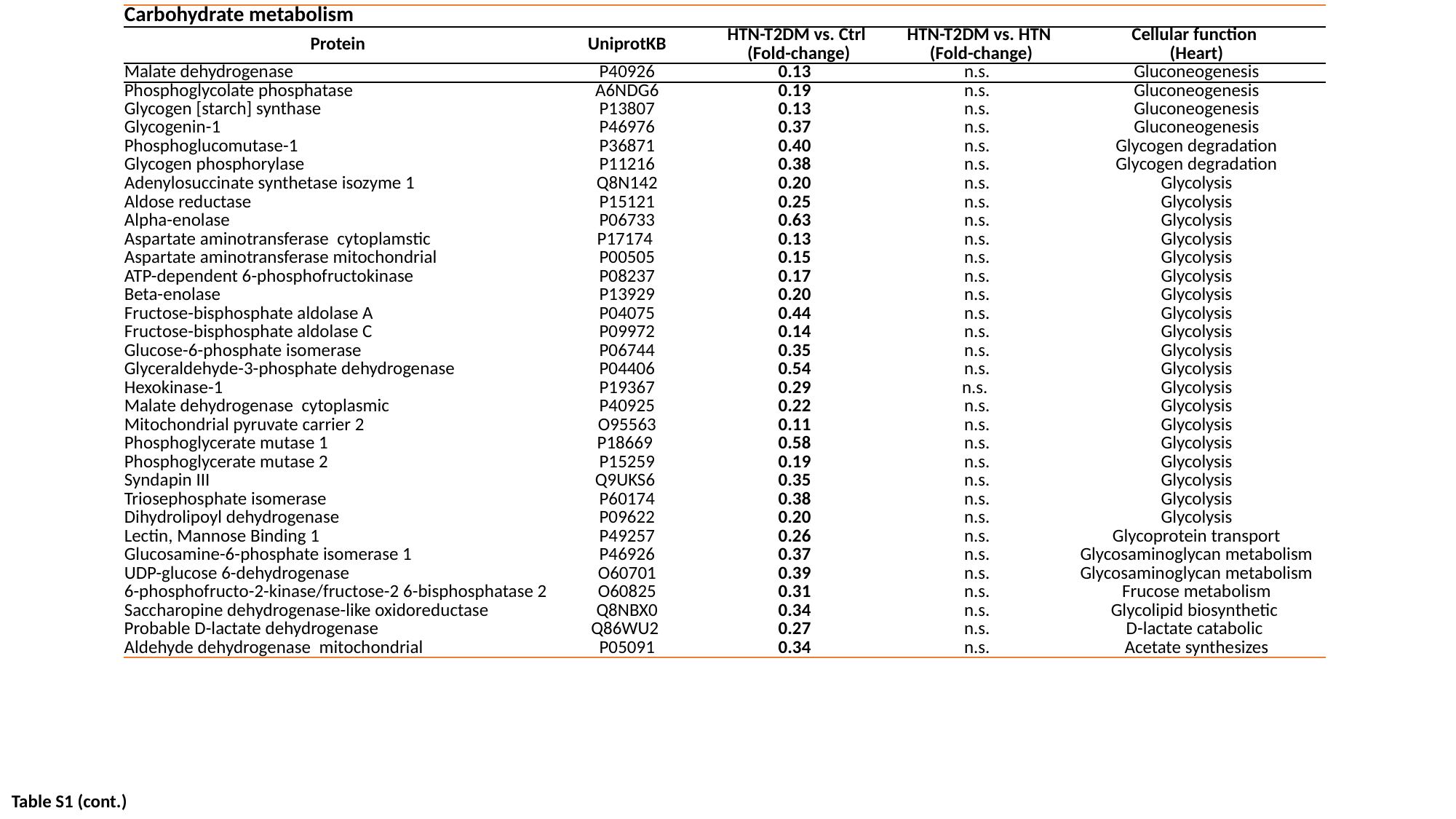

| Carbohydrate metabolism |  |  |  |  |
| --- | --- | --- | --- | --- |
| Protein | UniprotKB | HTN-T2DM vs. Ctrl (Fold-change) | HTN-T2DM vs. HTN (Fold-change) | Cellular function (Heart) |
| Malate dehydrogenase | P40926 | 0.13 | n.s. | Gluconeogenesis |
| Phosphoglycolate phosphatase | A6NDG6 | 0.19 | n.s. | Gluconeogenesis |
| Glycogen [starch] synthase | P13807 | 0.13 | n.s. | Gluconeogenesis |
| Glycogenin-1 | P46976 | 0.37 | n.s. | Gluconeogenesis |
| Phosphoglucomutase-1 | P36871 | 0.40 | n.s. | Glycogen degradation |
| Glycogen phosphorylase | P11216 | 0.38 | n.s. | Glycogen degradation |
| Adenylosuccinate synthetase isozyme 1 | Q8N142 | 0.20 | n.s. | Glycolysis |
| Aldose reductase | P15121 | 0.25 | n.s. | Glycolysis |
| Alpha-enolase | P06733 | 0.63 | n.s. | Glycolysis |
| Aspartate aminotransferase cytoplamstic | P17174 | 0.13 | n.s. | Glycolysis |
| Aspartate aminotransferase mitochondrial | P00505 | 0.15 | n.s. | Glycolysis |
| ATP-dependent 6-phosphofructokinase | P08237 | 0.17 | n.s. | Glycolysis |
| Beta-enolase | P13929 | 0.20 | n.s. | Glycolysis |
| Fructose-bisphosphate aldolase A | P04075 | 0.44 | n.s. | Glycolysis |
| Fructose-bisphosphate aldolase C | P09972 | 0.14 | n.s. | Glycolysis |
| Glucose-6-phosphate isomerase | P06744 | 0.35 | n.s. | Glycolysis |
| Glyceraldehyde-3-phosphate dehydrogenase | P04406 | 0.54 | n.s. | Glycolysis |
| Hexokinase-1 | P19367 | 0.29 | n.s. | Glycolysis |
| Malate dehydrogenase cytoplasmic | P40925 | 0.22 | n.s. | Glycolysis |
| Mitochondrial pyruvate carrier 2 | O95563 | 0.11 | n.s. | Glycolysis |
| Phosphoglycerate mutase 1 | P18669 | 0.58 | n.s. | Glycolysis |
| Phosphoglycerate mutase 2 | P15259 | 0.19 | n.s. | Glycolysis |
| Syndapin III | Q9UKS6 | 0.35 | n.s. | Glycolysis |
| Triosephosphate isomerase | P60174 | 0.38 | n.s. | Glycolysis |
| Dihydrolipoyl dehydrogenase | P09622 | 0.20 | n.s. | Glycolysis |
| Lectin, Mannose Binding 1 | P49257 | 0.26 | n.s. | Glycoprotein transport |
| Glucosamine-6-phosphate isomerase 1 | P46926 | 0.37 | n.s. | Glycosaminoglycan metabolism |
| UDP-glucose 6-dehydrogenase | O60701 | 0.39 | n.s. | Glycosaminoglycan metabolism |
| 6-phosphofructo-2-kinase/fructose-2 6-bisphosphatase 2 | O60825 | 0.31 | n.s. | Frucose metabolism |
| Saccharopine dehydrogenase-like oxidoreductase | Q8NBX0 | 0.34 | n.s. | Glycolipid biosynthetic |
| Probable D-lactate dehydrogenase | Q86WU2 | 0.27 | n.s. | D-lactate catabolic |
| Aldehyde dehydrogenase mitochondrial | P05091 | 0.34 | n.s. | Acetate synthesizes |
Table S1 (cont.)